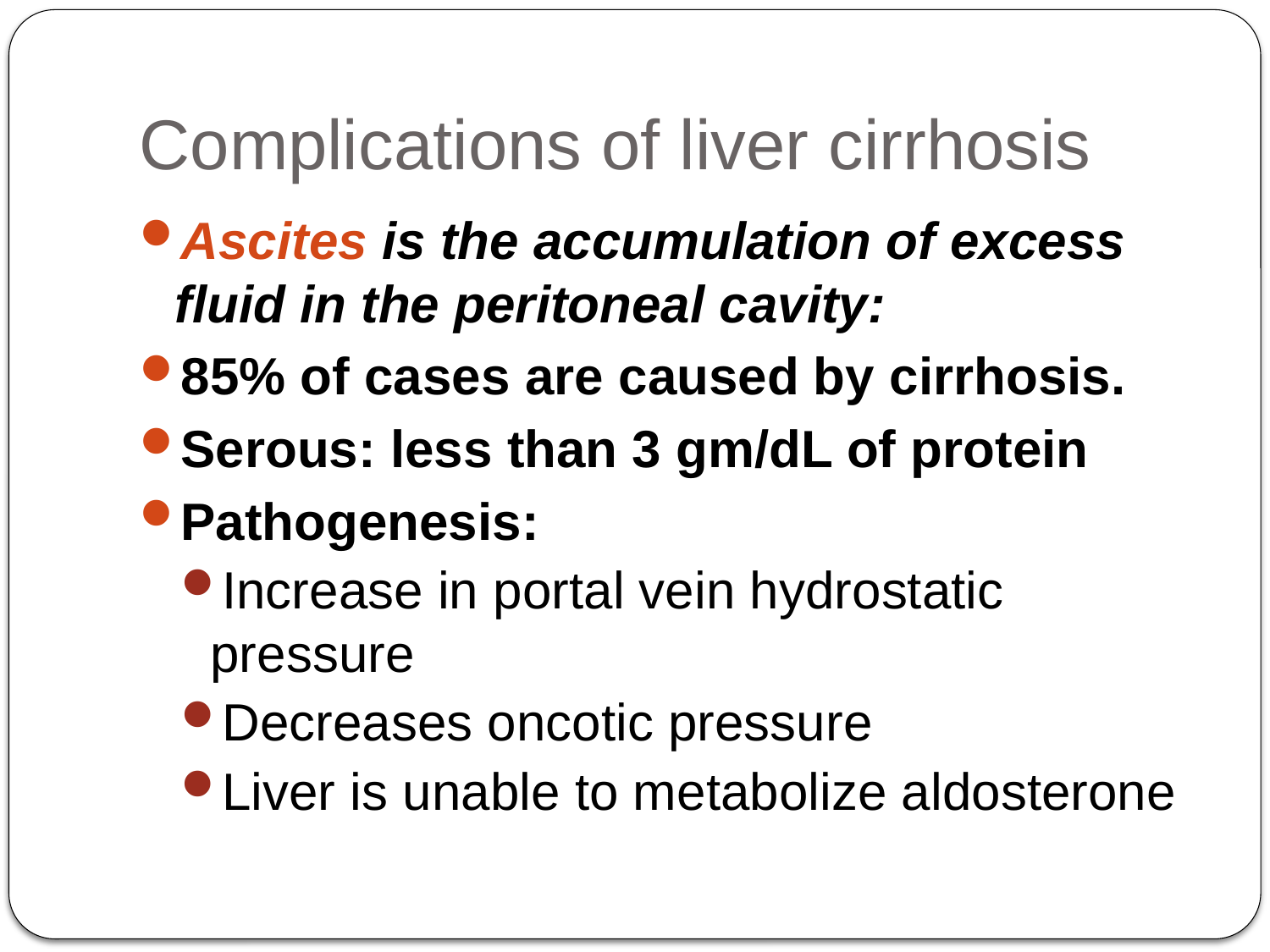

# Complications of liver cirrhosis
Ascites is the accumulation of excess fluid in the peritoneal cavity:
85% of cases are caused by cirrhosis.
Serous: less than 3 gm/dL of protein
Pathogenesis:
Increase in portal vein hydrostatic pressure
Decreases oncotic pressure
Liver is unable to metabolize aldosterone